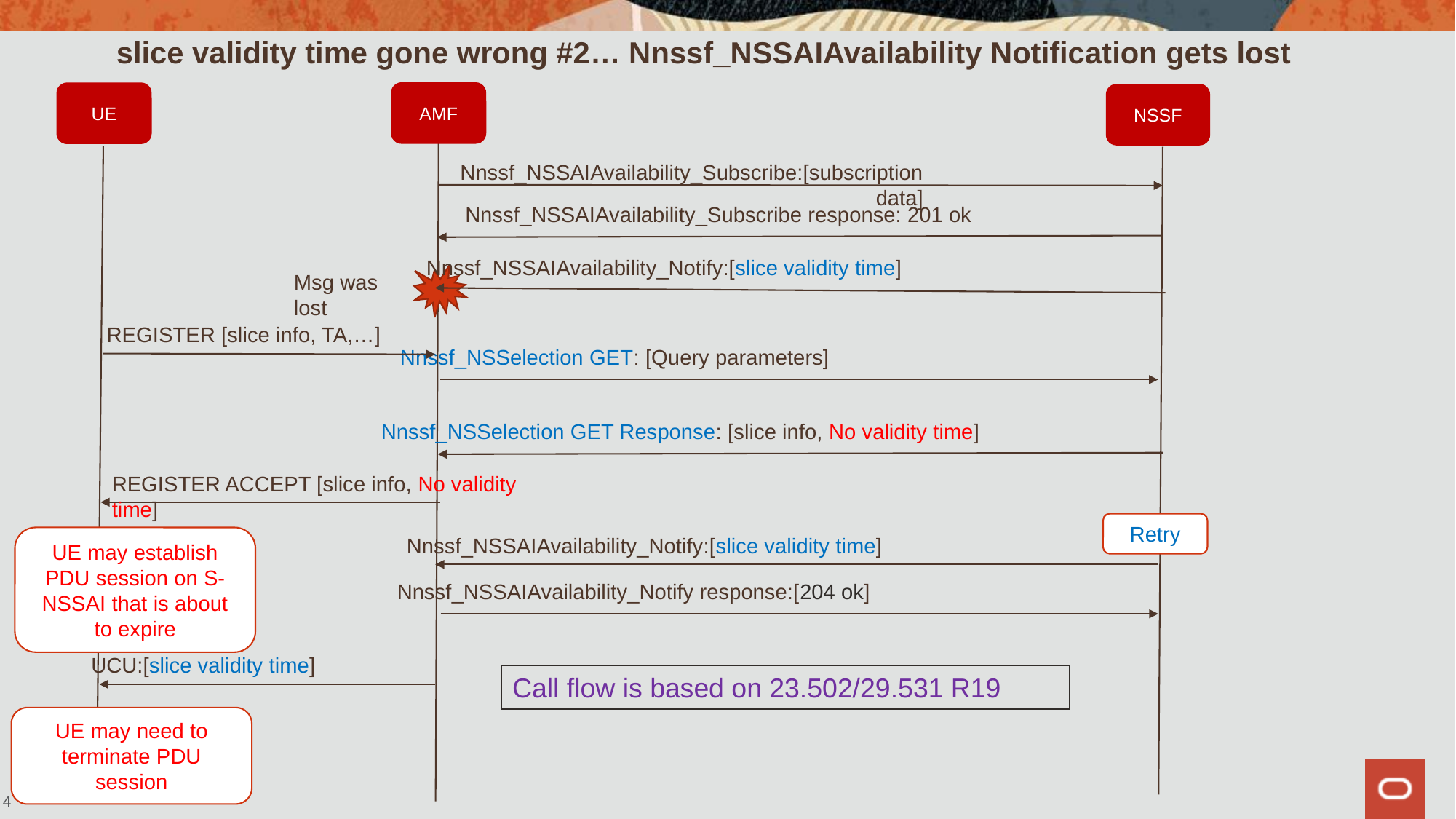

slice validity time gone wrong #2… Nnssf_NSSAIAvailability Notification gets lost
AMF
UE
NSSF
Nnssf_NSSAIAvailability_Subscribe:[subscription data]
Nnssf_NSSAIAvailability_Subscribe response: 201 ok
Nnssf_NSSAIAvailability_Notify:[slice validity time]
Msg was lost

REGISTER [slice info, TA,…]
Nnssf_NSSelection GET: [Query parameters]
Nnssf_NSSelection GET Response: [slice info, No validity time]
REGISTER ACCEPT [slice info, No validity time]
Retry
Nnssf_NSSAIAvailability_Notify:[slice validity time]
UE may establish PDU session on S-NSSAI that is about to expire
Nnssf_NSSAIAvailability_Notify response:[204 ok]
UCU:[slice validity time]
Call flow is based on 23.502/29.531 R19
UE may need to terminate PDU session
4